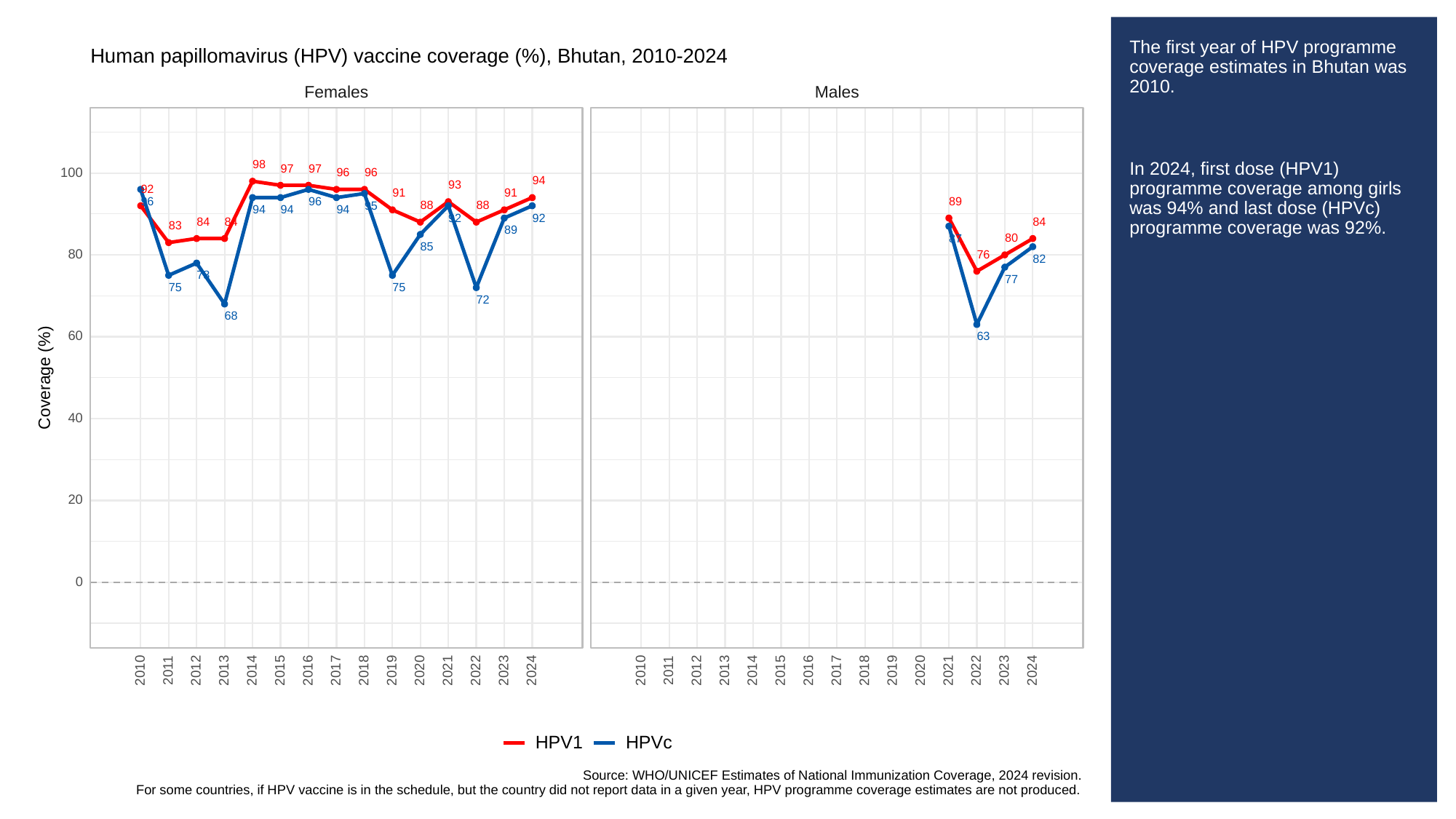

# The first year of HPV programme coverage estimates in Bhutan was 2010.

In 2024, first dose (HPV1) programme coverage among girls was 94% and last dose (HPVc) programme coverage was 92%.

Human papillomavirus (HPV) vaccine coverage (%), Bhutan, 2010-2024
Females
Males

98
97
97
100
96
96

94

93

92

91
91

89
96
96

88
88
95

94
94
94

92
92

84
84
84

83

89

80
87

85

80
76

82

78

77
75
75

72

68

60
63

Coverage (%)

40

20

0

2013
2023
2013
2023
2010
2011
2012
2014
2015
2016
2017
2018
2019
2020
2021
2022
2024
2010
2011
2012
2014
2015
2016
2017
2018
2019
2020
2021
2022
2024
HPVc
HPV1

Source: WHO/UNICEF Estimates of National Immunization Coverage, 2024 revision.
For some countries, if HPV vaccine is in the schedule, but the country did not report data in a given year, HPV programme coverage estimates are not produced.